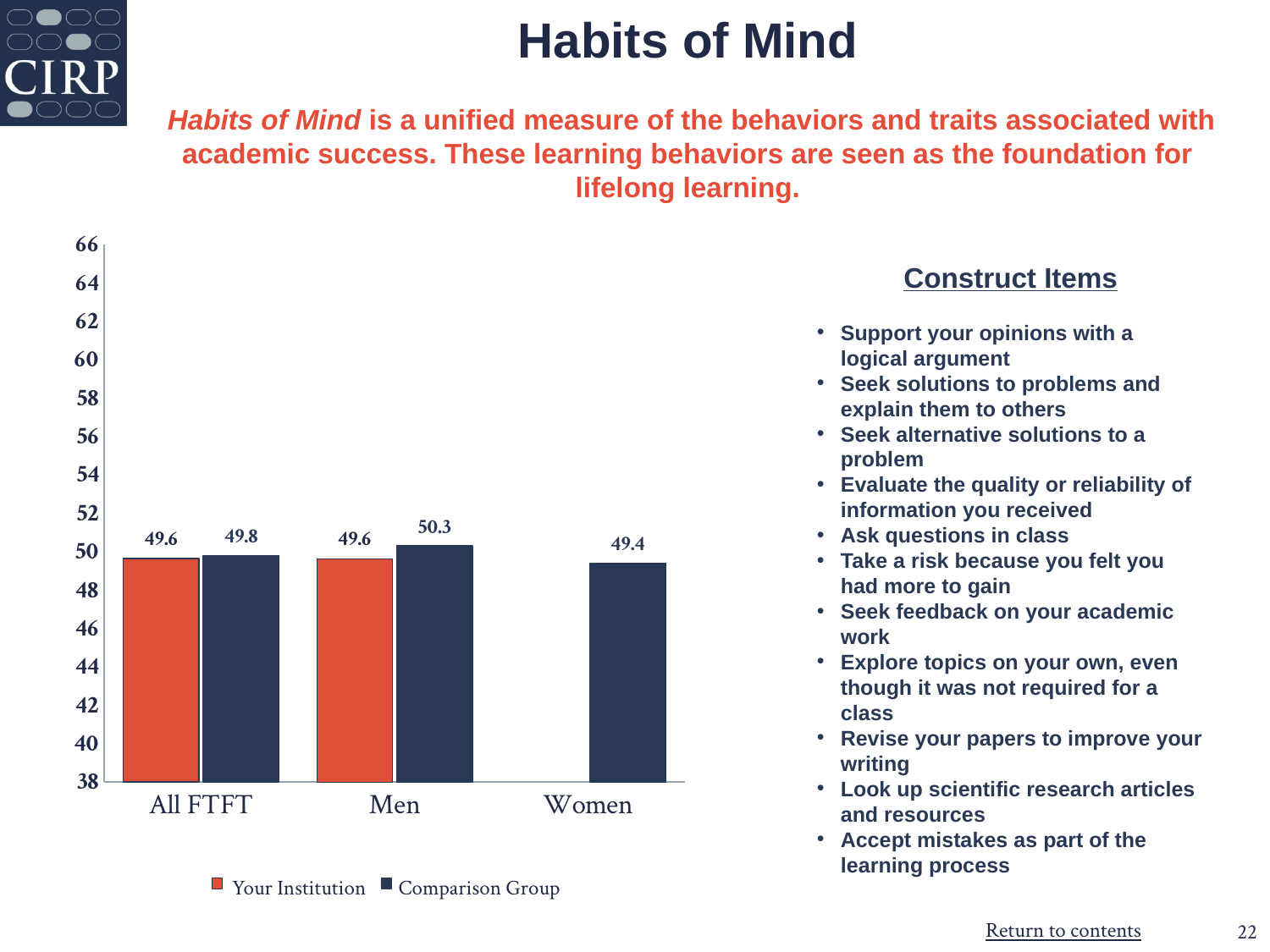

Habits of Mind
 Habits of Mind is a unified measure of the behaviors and traits associated with academic success. These learning behaviors are seen as the foundation for lifelong learning.

### Chart: High Pluralistic Orientation

| Category |
|---|

### Chart

| Category | Your Institution | Comparison Group |
|---|---|---|
| All FTFT | 49.64 | 49.8 |
| Men | 49.64 | 50.3 |
| Women | 0.0 | 49.39 |
Construct Items

Support your opinions with a logical argument
Seek solutions to problems and explain them to others
Seek alternative solutions to a problem
Evaluate the quality or reliability of information you received
Ask questions in class
Take a risk because you felt you had more to gain
Seek feedback on your academic work
Explore topics on your own, even though it was not required for a class
Revise your papers to improve your writing
Look up scientific research articles and resources
Accept mistakes as part of the learning process

 Your Institution       Comparison Group

22